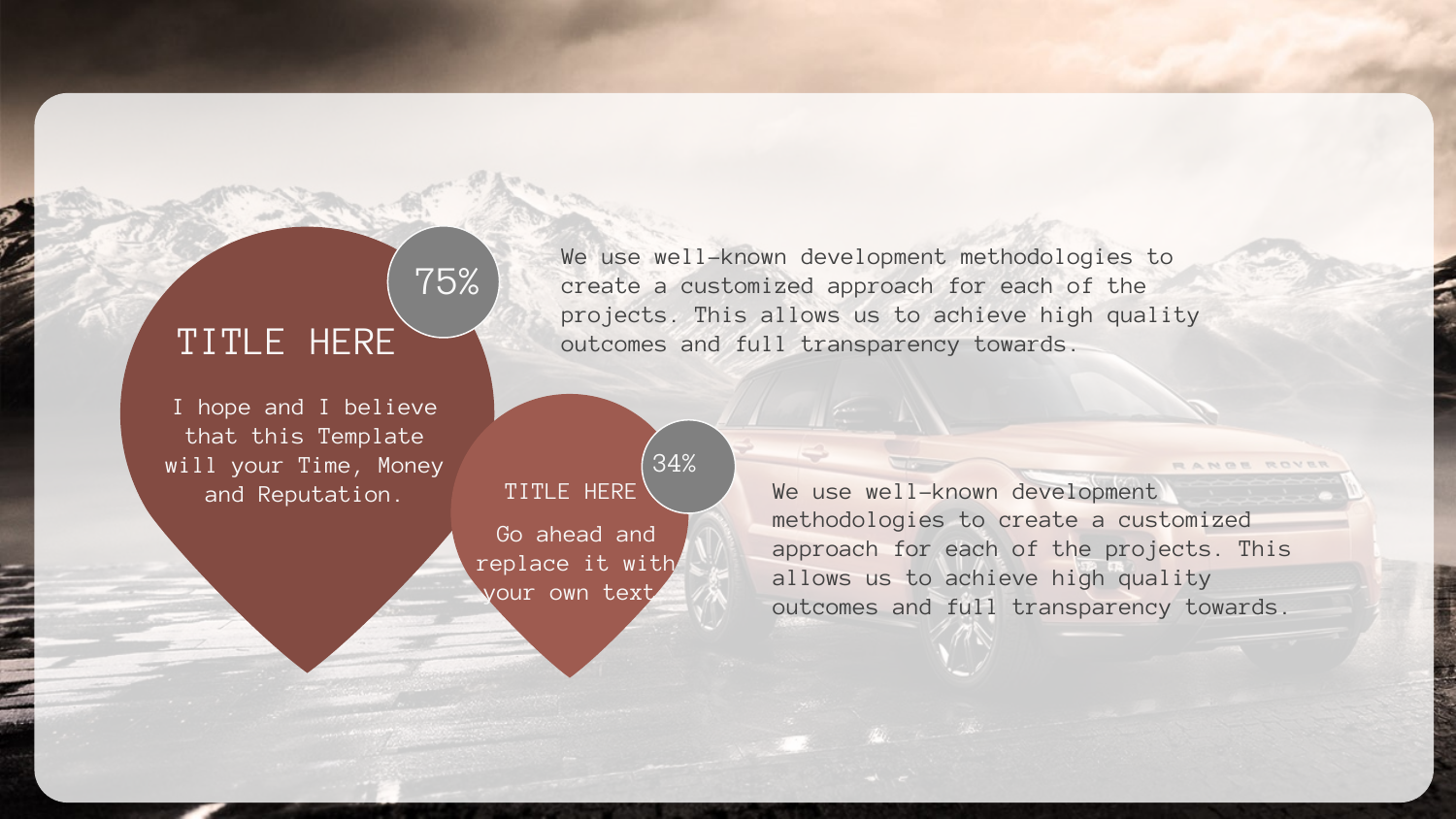

#

We use well-known development methodologies to create a customized approach for each of the projects. This allows us to achieve high quality outcomes and full transparency towards.
75%
TITLE HERE
I hope and I believe that this Template will your Time, Money and Reputation.

34%
TITLE HERE
We use well-known development methodologies to create a customized approach for each of the projects. This allows us to achieve high quality outcomes and full transparency towards.
Go ahead and replace it with your own text.